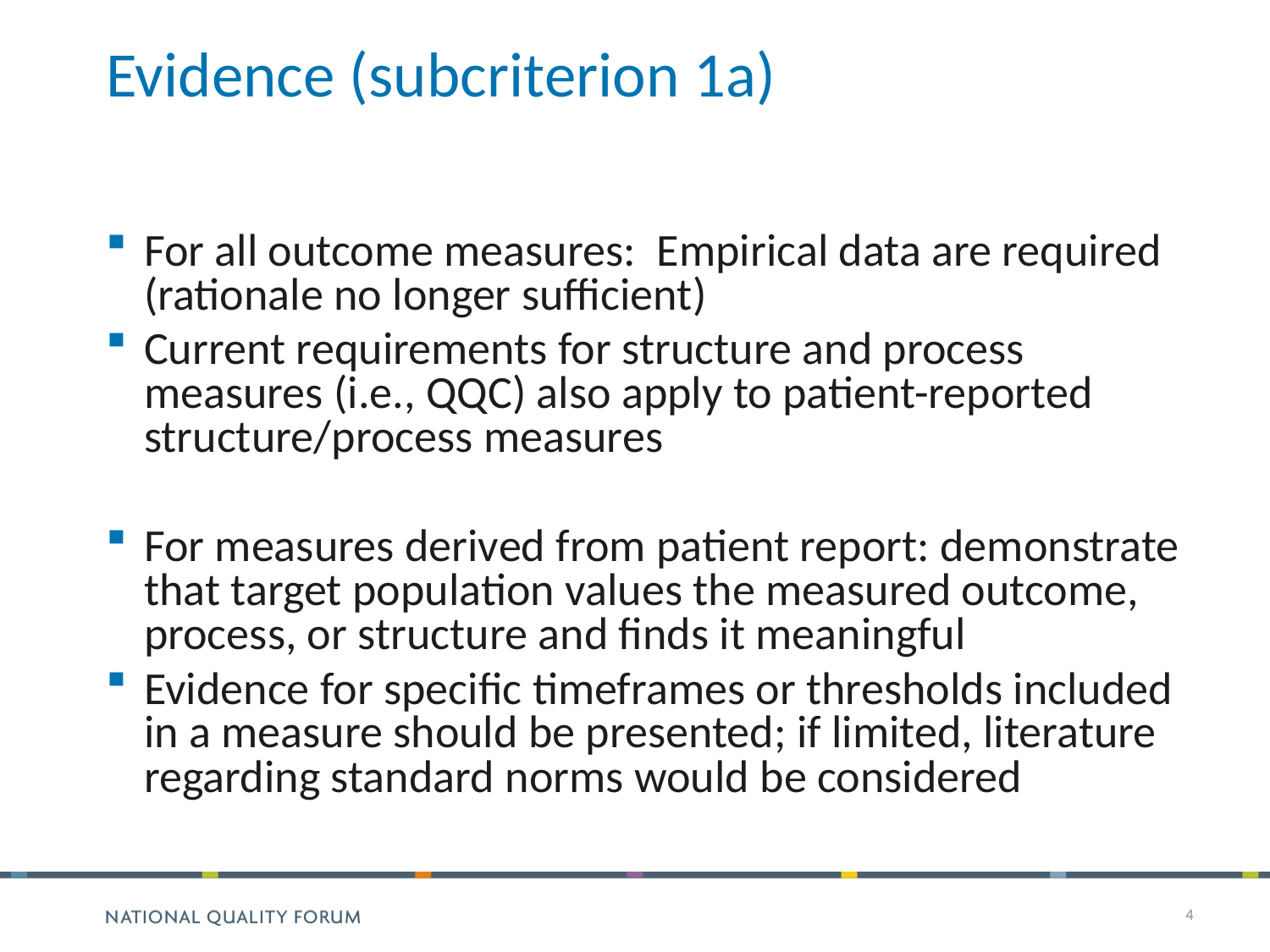

# Evidence (subcriterion 1a)
For all outcome measures:  Empirical data are required (rationale no longer sufficient)
Current requirements for structure and process measures (i.e., QQC) also apply to patient-reported structure/process measures

For measures derived from patient report: demonstrate that target population values the measured outcome, process, or structure and finds it meaningful
Evidence for specific timeframes or thresholds included in a measure should be presented; if limited, literature regarding standard norms would be considered

4